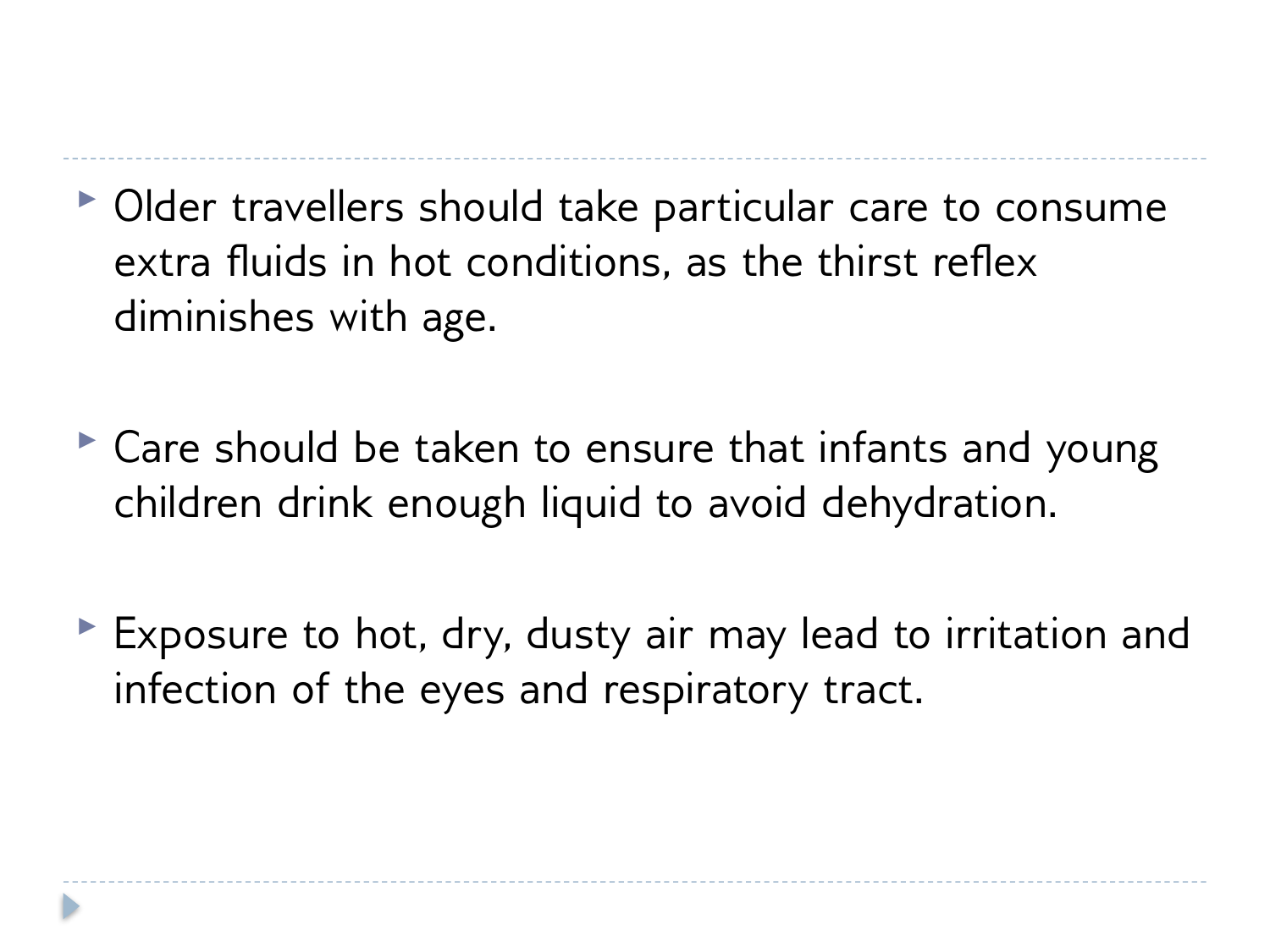

#
Older travellers should take particular care to consume extra fluids in hot conditions, as the thirst reflex diminishes with age.

Care should be taken to ensure that infants and young children drink enough liquid to avoid dehydration.

Exposure to hot, dry, dusty air may lead to irritation and infection of the eyes and respiratory tract.